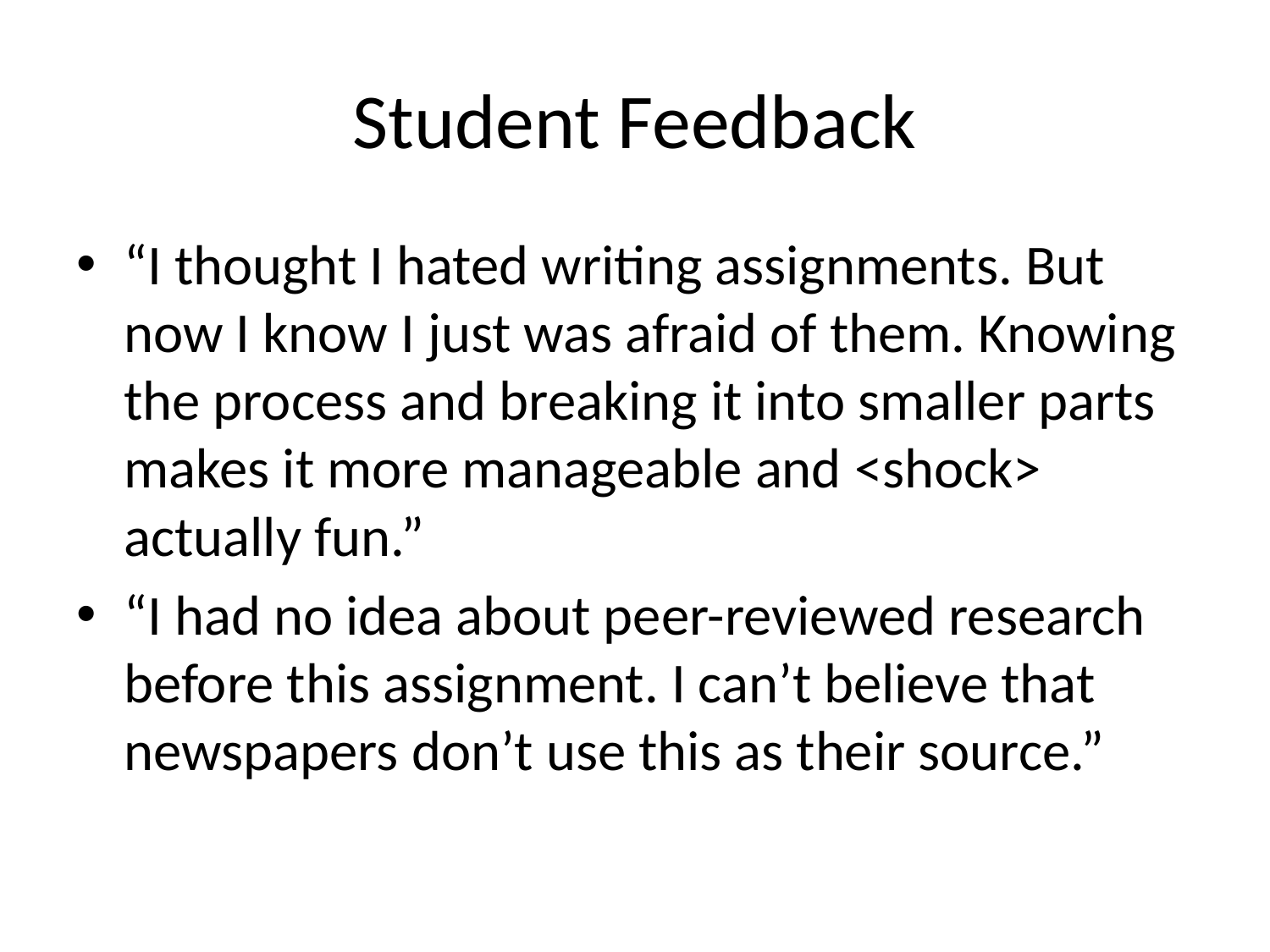

# Student Feedback
“I thought I hated writing assignments. But now I know I just was afraid of them. Knowing the process and breaking it into smaller parts makes it more manageable and <shock> actually fun.”
“I had no idea about peer-reviewed research before this assignment. I can’t believe that newspapers don’t use this as their source.”